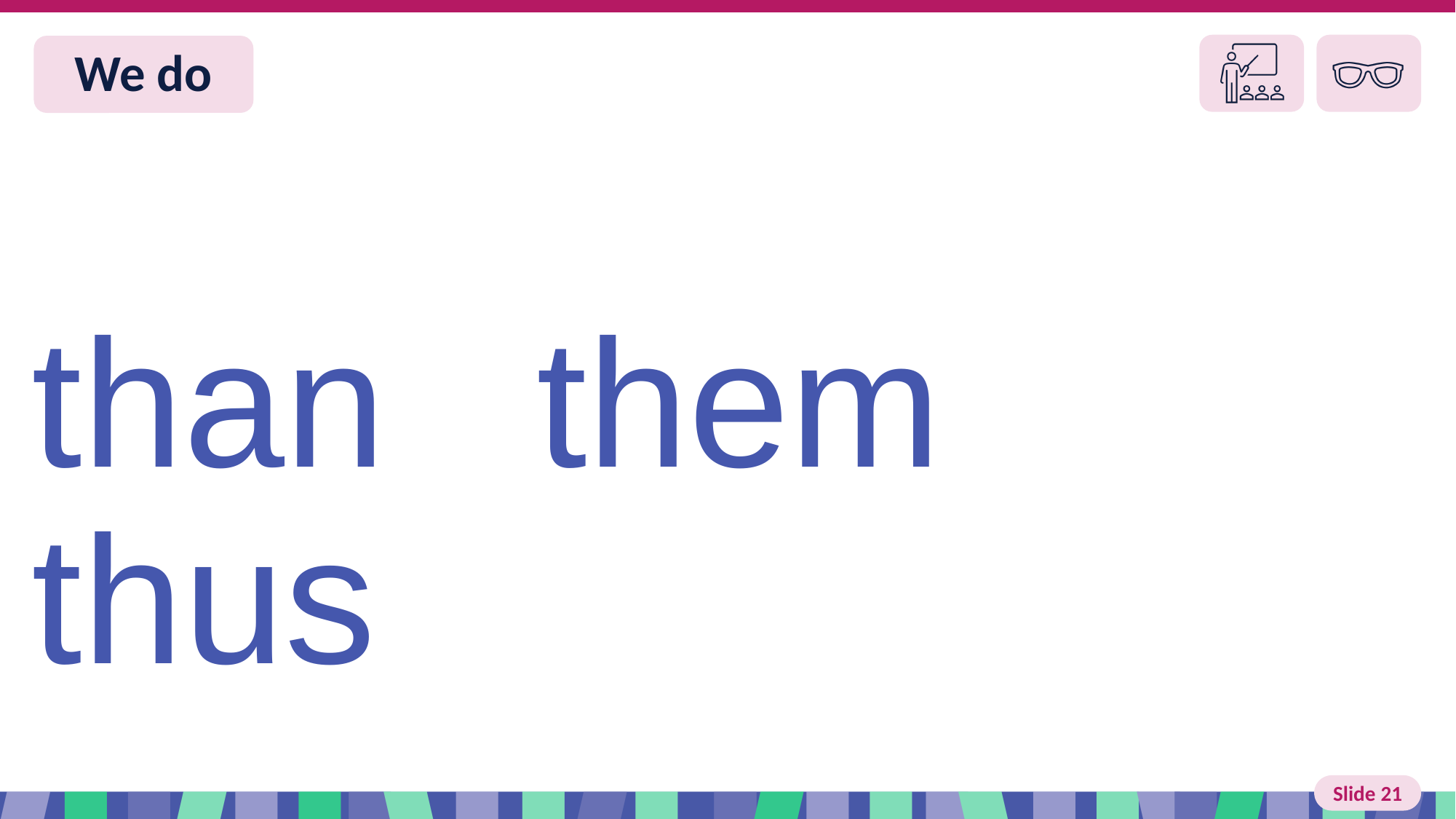

# Slide 21 We do
than   them   thus